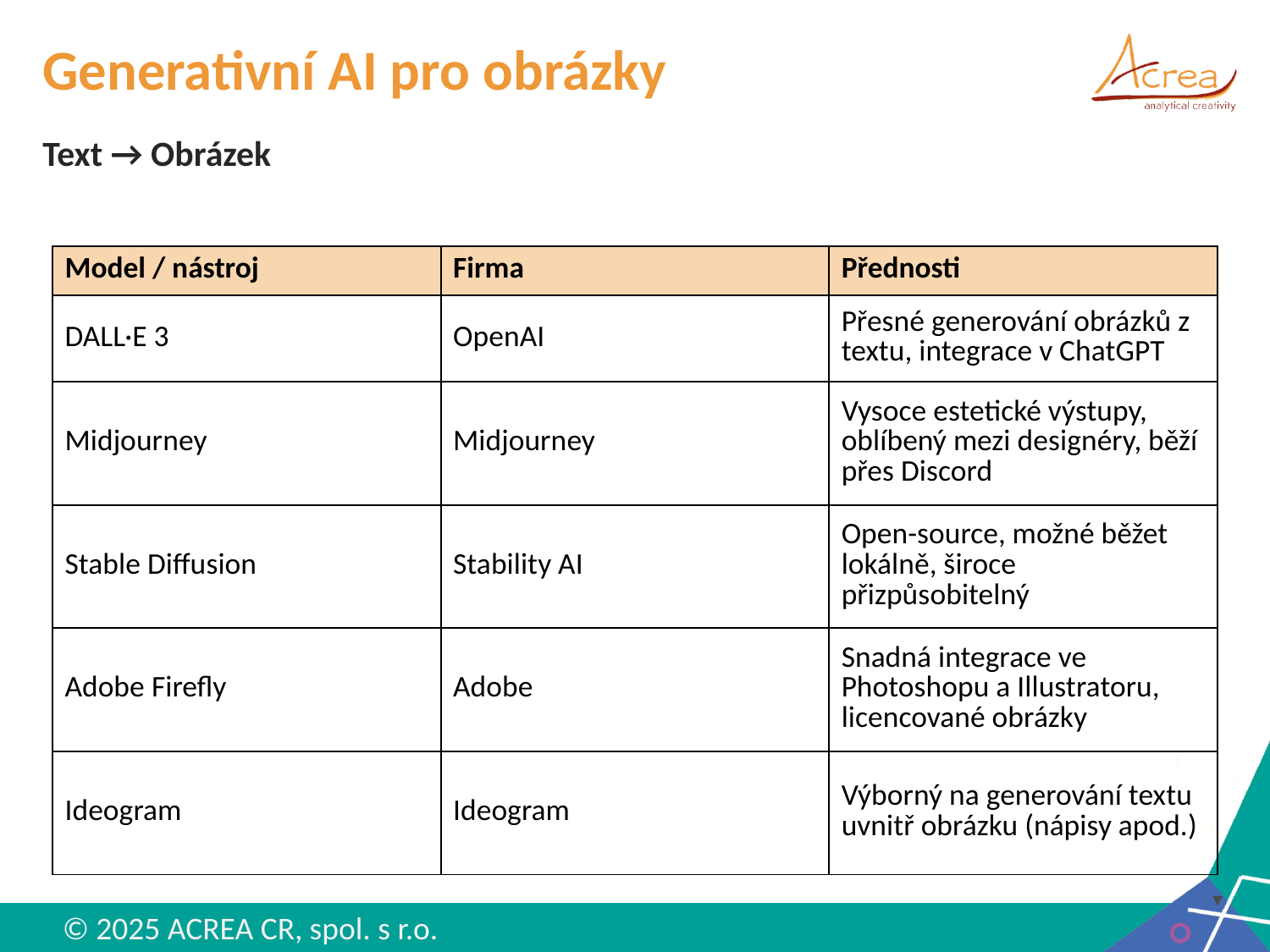

# Generativní AI pro obrázky
Text → Obrázek

| Model / nástroj | Firma | Přednosti |
| --- | --- | --- |
| DALL·E 3 | OpenAI | Přesné generování obrázků z textu, integrace v ChatGPT |
| Midjourney | Midjourney | Vysoce estetické výstupy, oblíbený mezi designéry, běží přes Discord |
| Stable Diffusion | Stability AI | Open-source, možné běžet lokálně, široce přizpůsobitelný |
| Adobe Firefly | Adobe | Snadná integrace ve Photoshopu a Illustratoru, licencované obrázky |
| Ideogram | Ideogram | Výborný na generování textu uvnitř obrázku (nápisy apod.) |